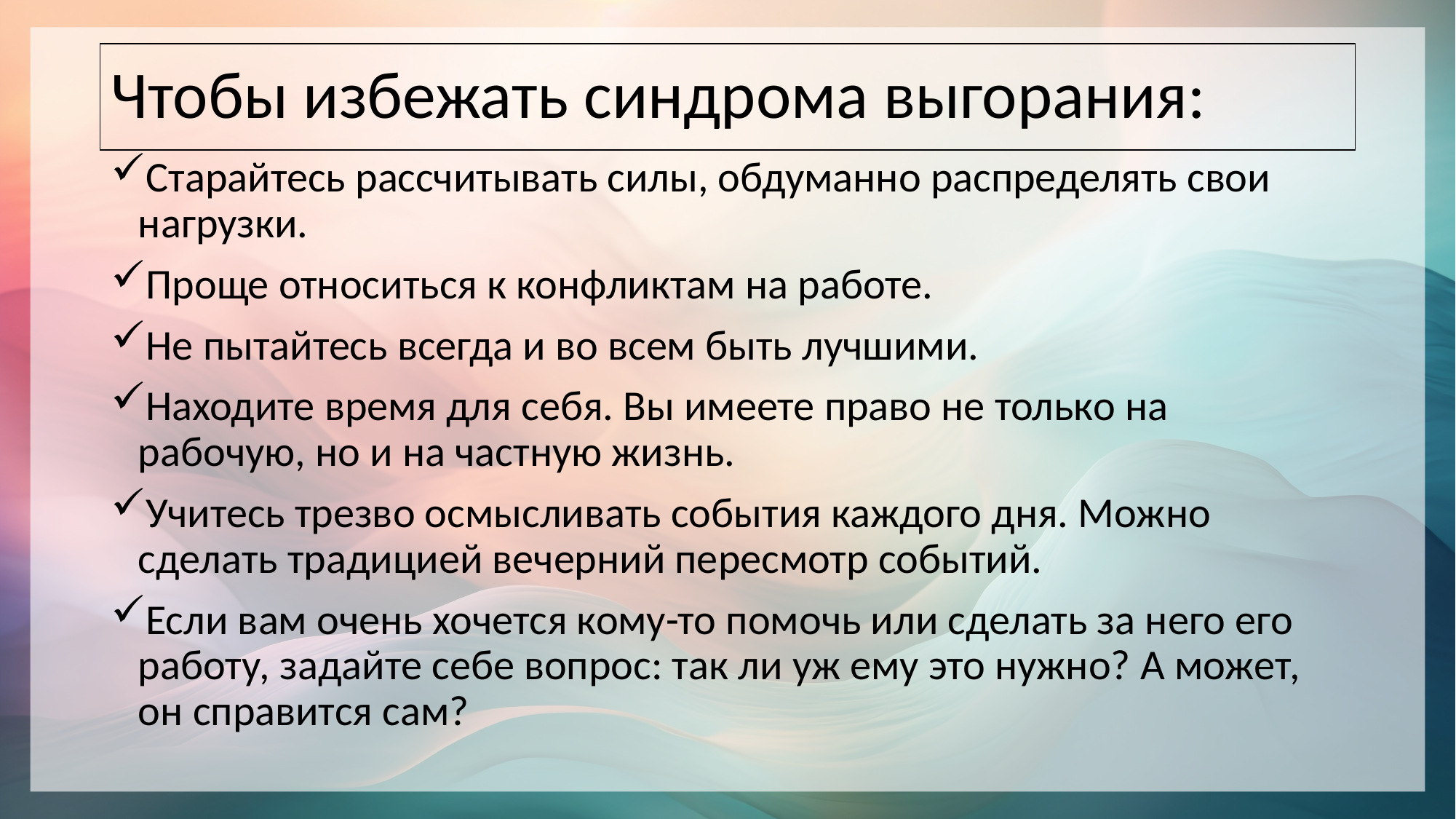

# Чтобы избежать синдрома выгорания:
Старайтесь рассчитывать силы, обдуманно распределять свои нагрузки.
Проще относиться к конфликтам на работе.
Не пытайтесь всегда и во всем быть лучшими.
Находите время для себя. Вы имеете право не только на рабочую, но и на частную жизнь.
Учитесь трезво осмысливать события каждого дня. Можно сделать традицией вечерний пересмотр событий.
Если вам очень хочется кому-то помочь или сделать за него его работу, задайте себе вопрос: так ли уж ему это нужно? А может, он справится сам?